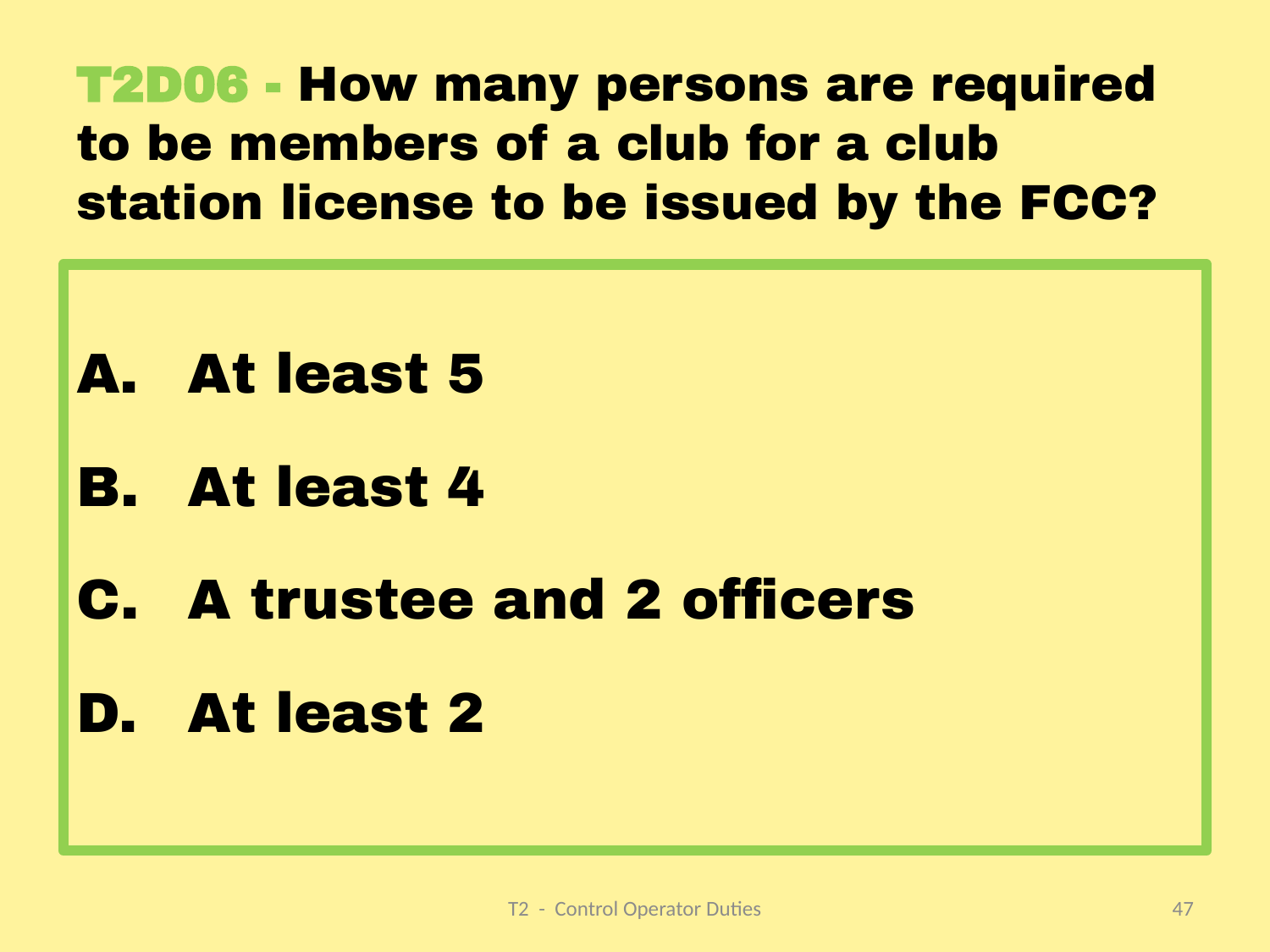

# T2D06 - How many persons are required to be members of a club for a club station license to be issued by the FCC?

At least 5
At least 4
A trustee and 2 officers
At least 2

T2  -  Control Operator Duties
47